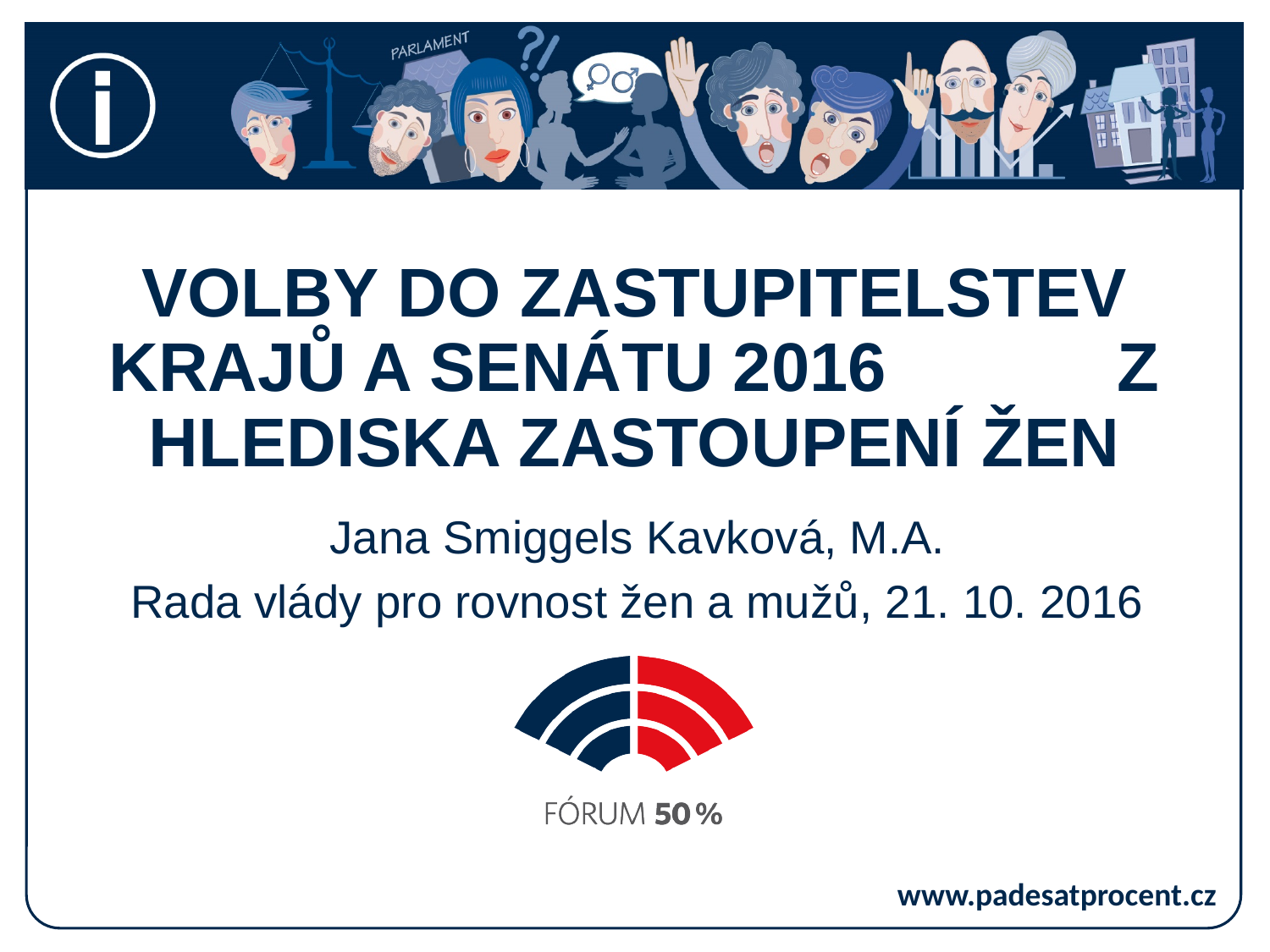

# Volby do zastupitelstev krajů a senátu 2016            z hlediska zastoupení žen
Jana Smiggels Kavková, M.A.
Rada vlády pro rovnost žen a mužů, 21. 10. 2016